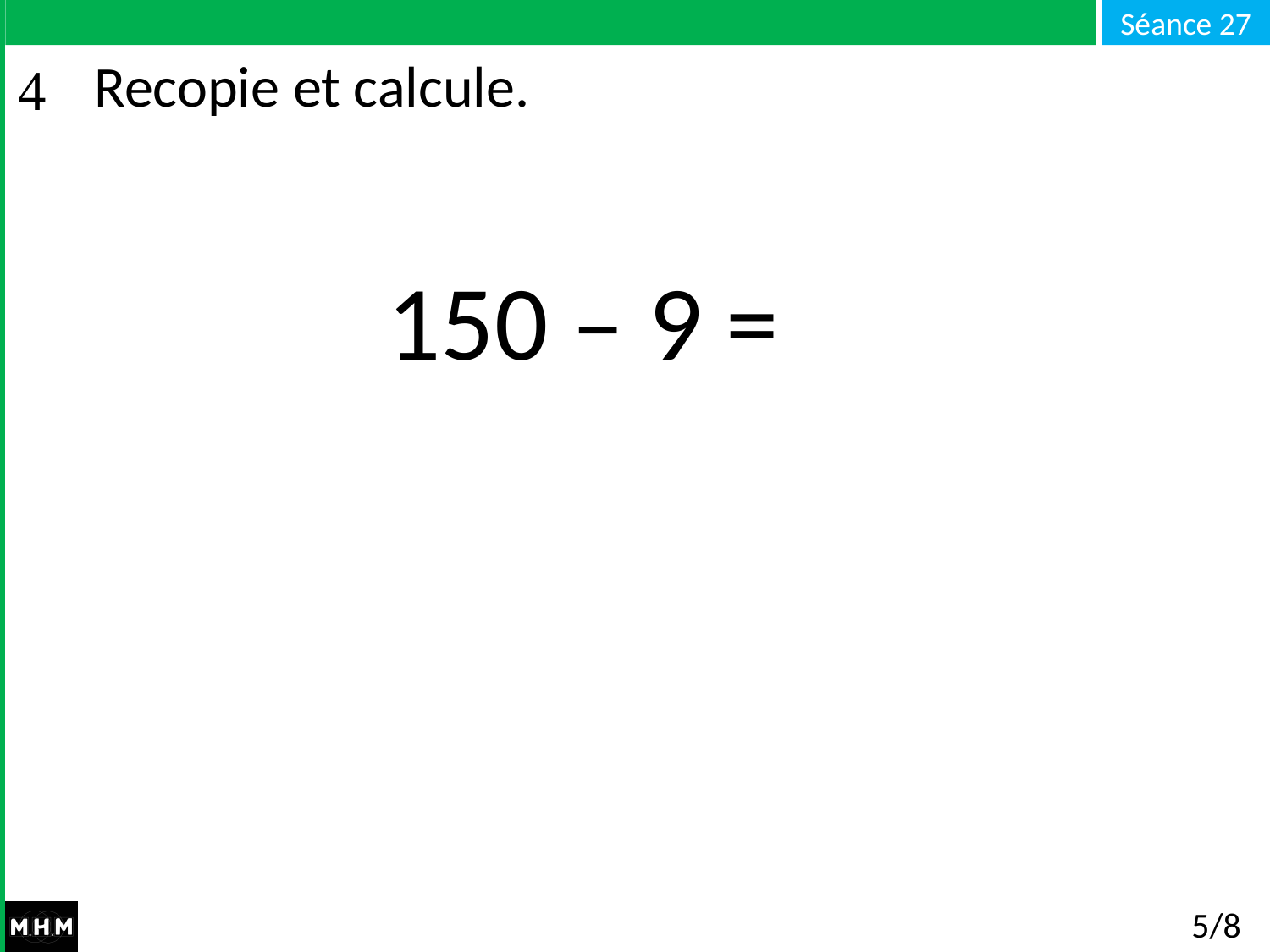

# Recopie et calcule.
150 – 9 =
5/8